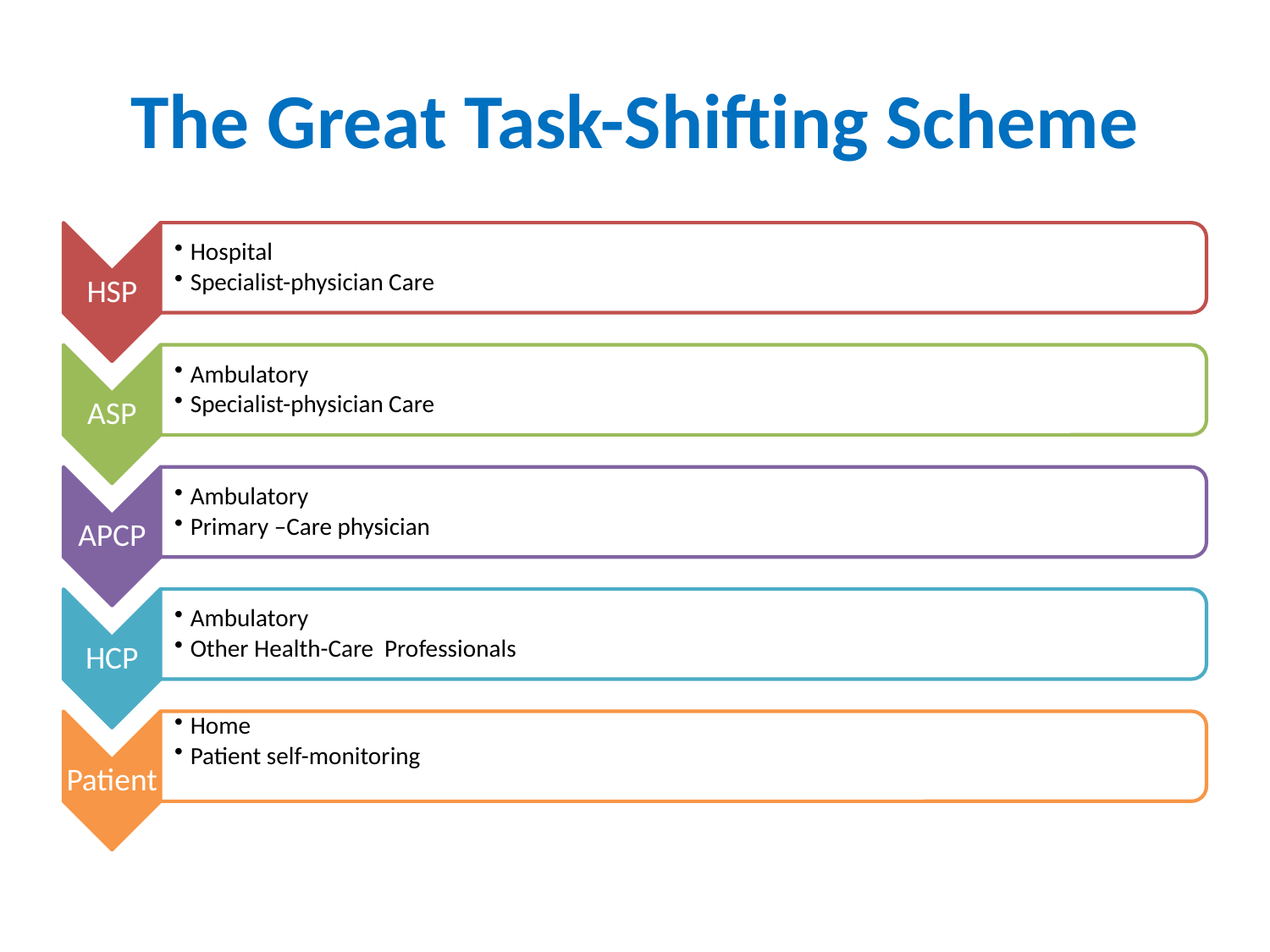

# The Great Task-Shifting Scheme
HSP
Hospital
Specialist-physician Care
ASP
Ambulatory
Specialist-physician Care
APCP
Ambulatory
Primary –Care physician
HCP
Ambulatory
Other Health-Care  Professionals
Patient
Home
Patient self-monitoring